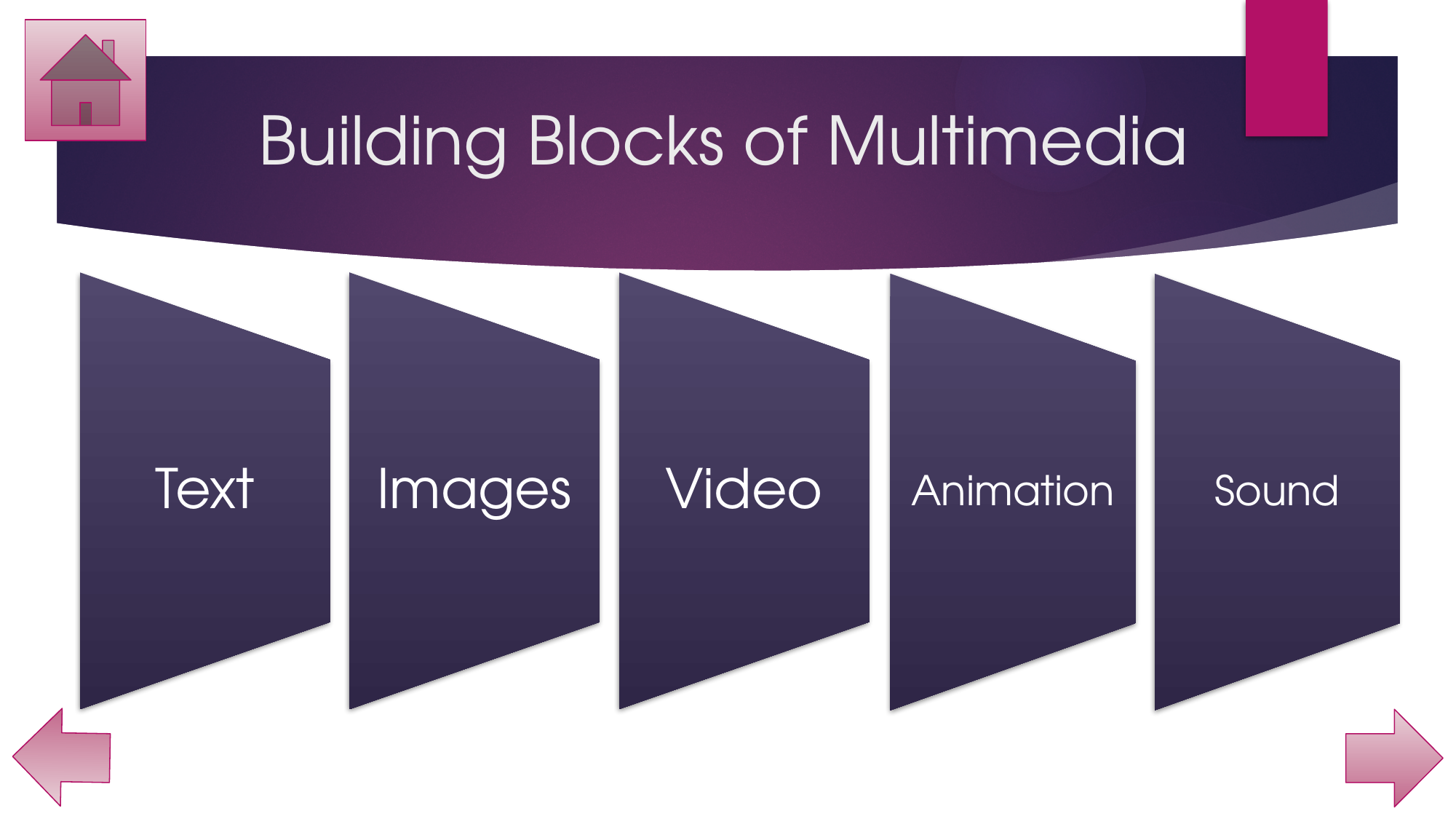

# Building Blocks of Multimedia
Text
Images
Video
Animation
Sound